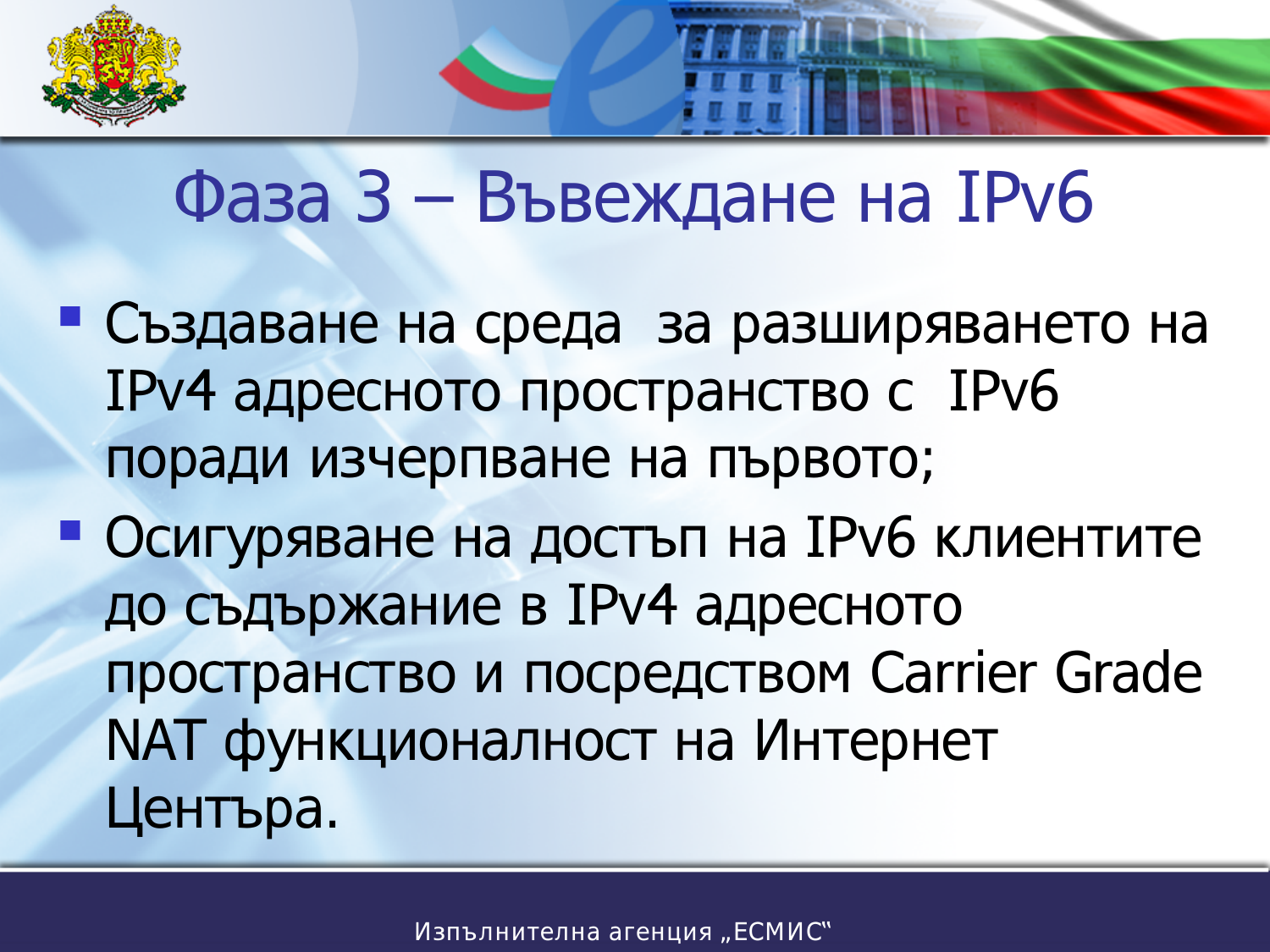

# Фаза 3 – Въвеждане на IPv6
Създаване на среда  за разширяването на  IPv4 адресното пространство с  IPv6 поради изчерпване на първото;
Осигуряване на достъп на IPv6 клиентите до съдържание в IPv4 адресното пространство и посредством Carrier Grade NAT функционалност на Интернет Центъра.
Изпълнителна агенция „ЕСМИС“